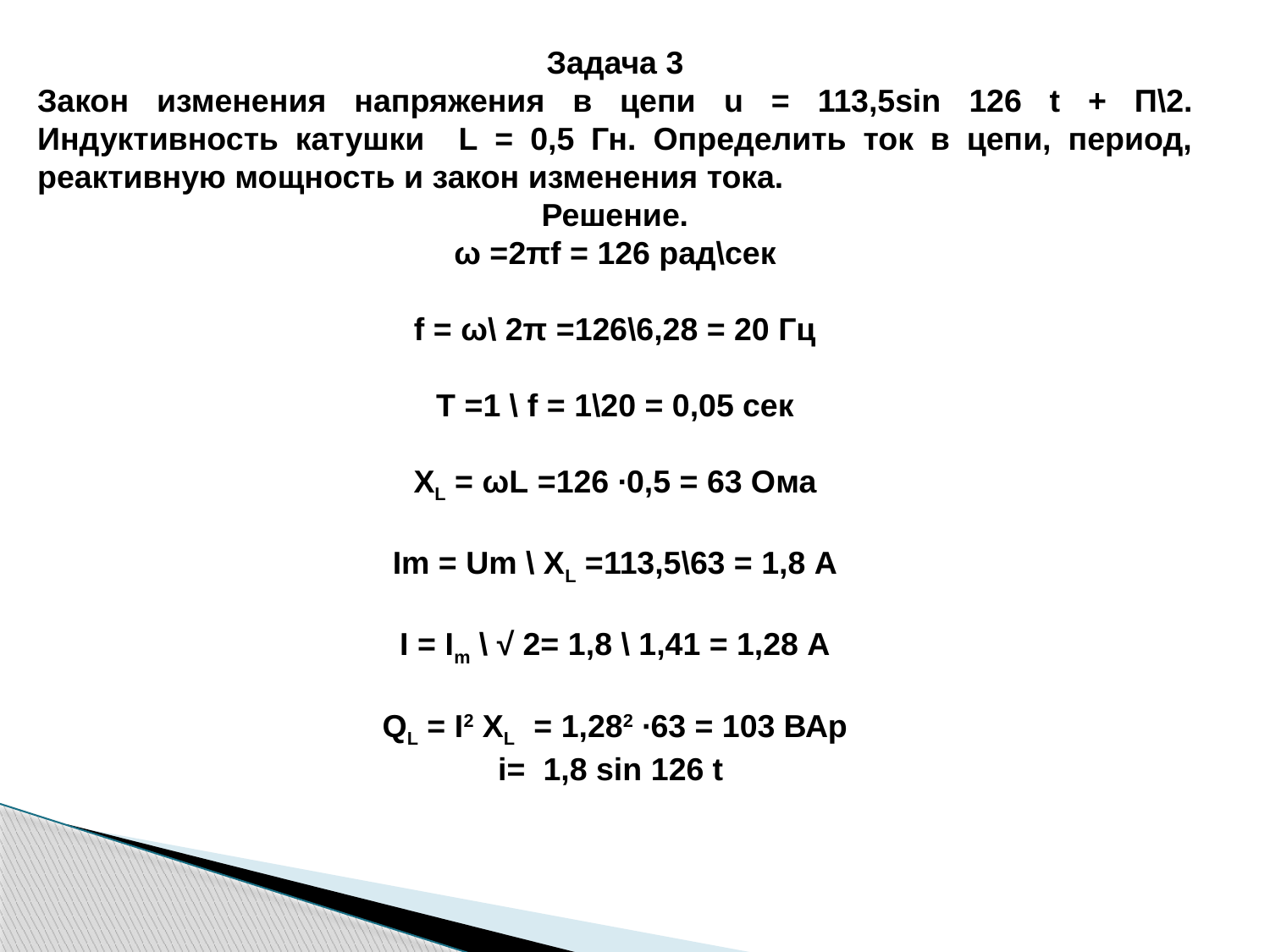

Задача 3
Закон изменения напряжения в цепи u = 113,5sin 126 t + Π\2. Индуктивность катушки  L = 0,5 Гн. Определить ток в цепи, период, реактивную мощность и закон изменения тока.
Решение.
ω =2πf = 126 рад\сек

f = ω\ 2π =126\6,28 = 20 Гц

Т =1 \ f = 1\20 = 0,05 сек

XL = ωL =126 ∙0,5 = 63 Ома

Im = Um \ XL =113,5\63 = 1,8 А

I = Im \ √ 2= 1,8 \ 1,41 = 1,28 А

QL = I2 XL   = 1,282 ∙63 = 103 ВАр
i=  1,8 sin 126 t